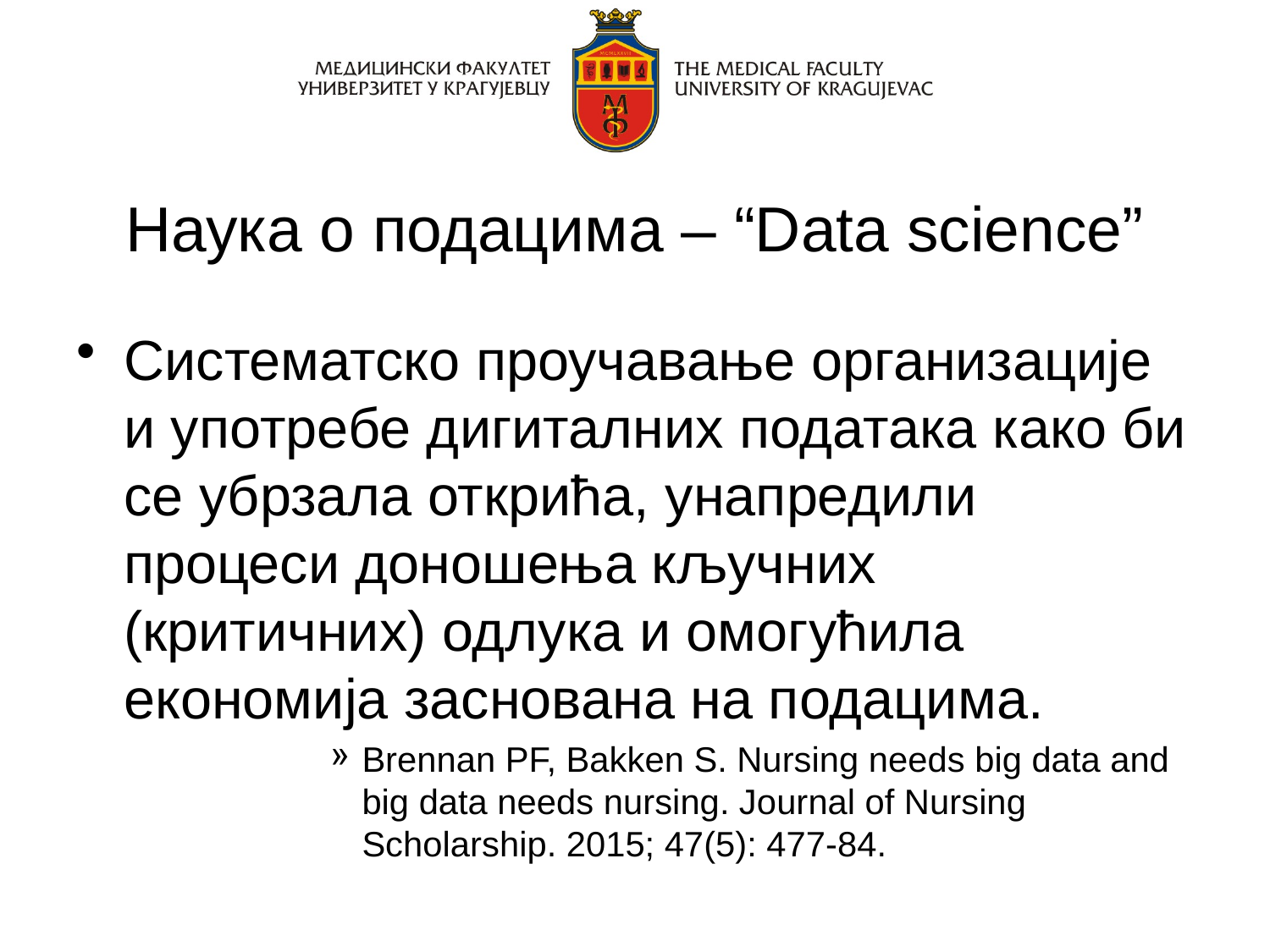

# Наука о подацима – “Data science”
Систематско проучавање организације и употребе дигиталних података како би се убрзала открића, унапредили процеси доношења кључних (критичних) одлука и омогућила економија заснована на подацима.
Brennan PF, Bakken S. Nursing needs big data and big data needs nursing. Journal of Nursing Scholarship. 2015; 47(5): 477-84.